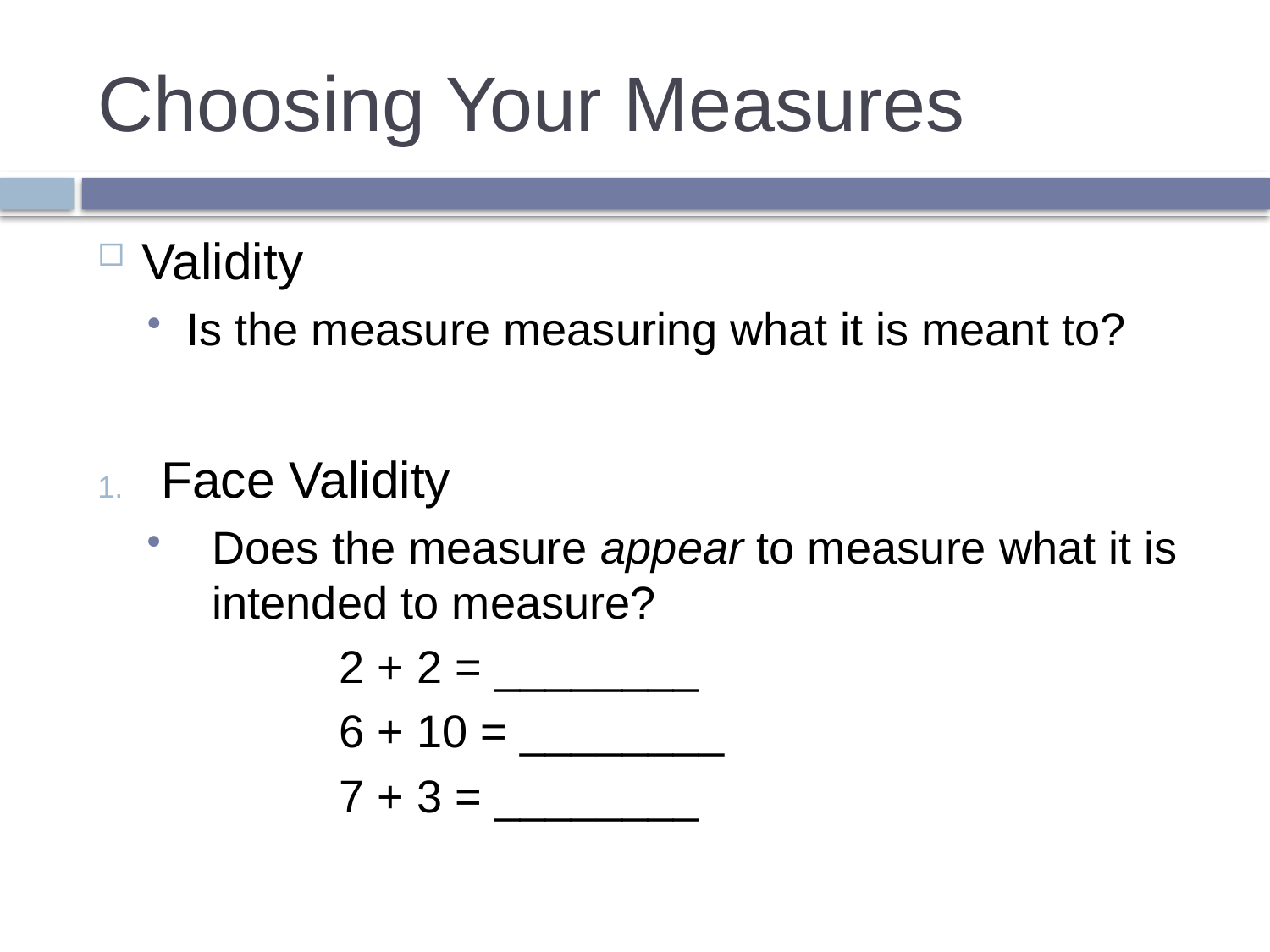

# Choosing Your Measures
Validity
Is the measure measuring what it is meant to?

Face Validity
Does the measure appear to measure what it is intended to measure?
		2 + 2 = ________
		6 + 10 = ________
		7 + 3 = ________